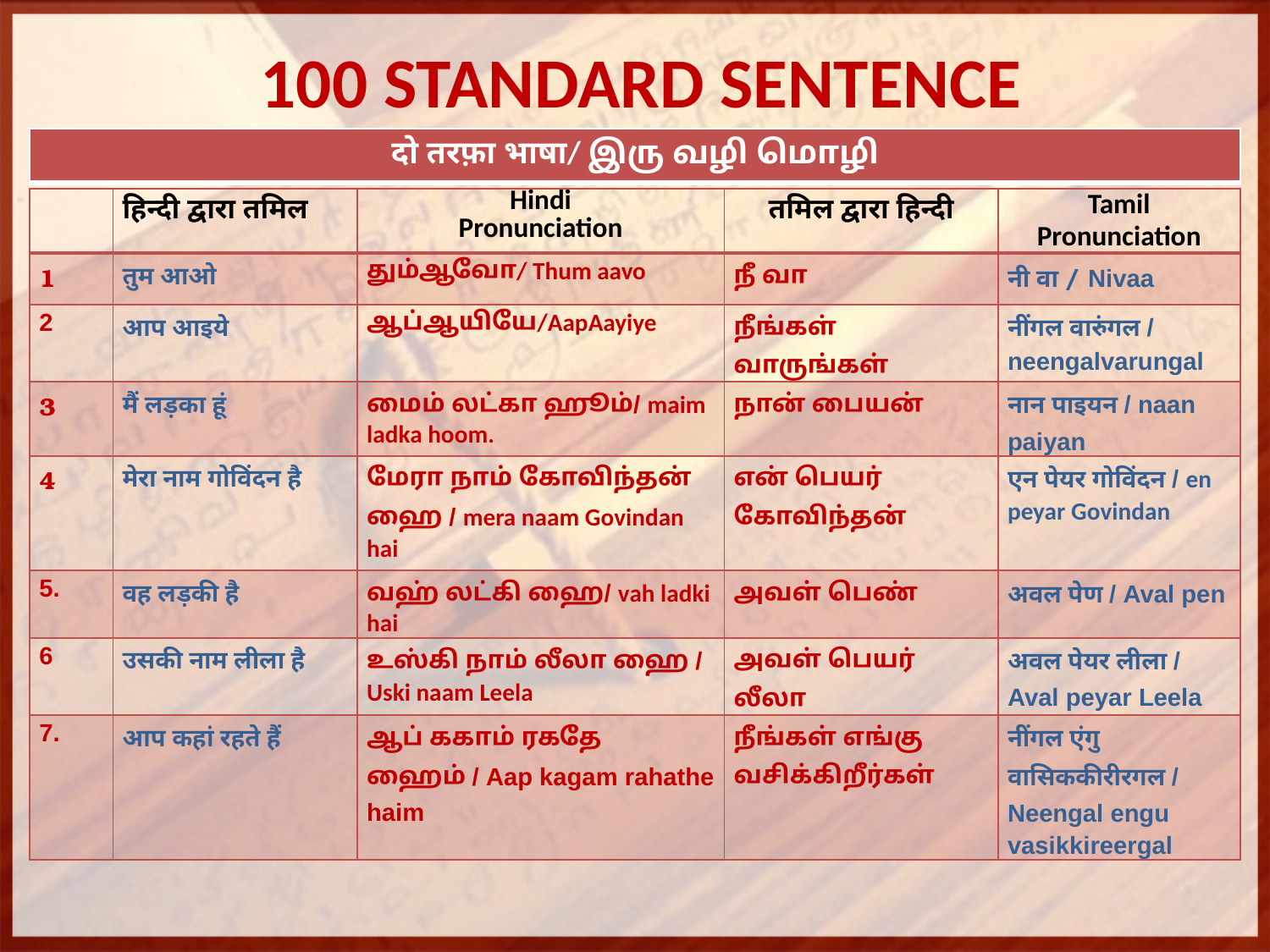

# 100 STANDARD SENTENCE
| दो तरफ़ा भाषा/ இரு வழி மொழி |
| --- |
|  | हिन्दी द्वारा तमिल | Hindi Pronunciation | तमिल द्वारा हिन्दी | Tamil Pronunciation |
| --- | --- | --- | --- | --- |
| 1 | तुम आओ | தும்ஆவோ/ Thum aavo | நீ வா | नी वा / Nivaa |
| 2 | आप आइये | ஆப்ஆயியே/AapAayiye | நீங்கள் வாருங்கள் | नींगल वारुंगल / neengalvarungal |
| 3 | मैं लड़का हूं | மைம் லட்கா ஹூம்/ maim ladka hoom. | நான் பையன் | नान पाइयन / naan paiyan |
| 4 | मेरा नाम गोविंदन है | மேரா நாம் கோவிந்தன் ஹை / mera naam Govindan hai | என் பெயர் கோவிந்தன் | एन पेयर गोविंदन / en peyar Govindan |
| 5. | वह लड़की है | வஹ் லட்கி ஹை/ vah ladki hai | அவள் பெண் | अवल पेण / Aval pen |
| 6 | उसकी नाम लीला है | உஸ்கி நாம் லீலா ஹை / Uski naam Leela | அவள் பெயர் லீலா | अवल पेयर लीला / Aval peyar Leela |
| 7. | आप कहां रहते हैं | ஆப் ககாம் ரகதே ஹைம் / Aap kagam rahathe haim | நீங்கள் எங்கு வசிக்கிறீர்கள் | नींगल एंगु वासिककीरीरगल / Neengal engu vasikkireergal |